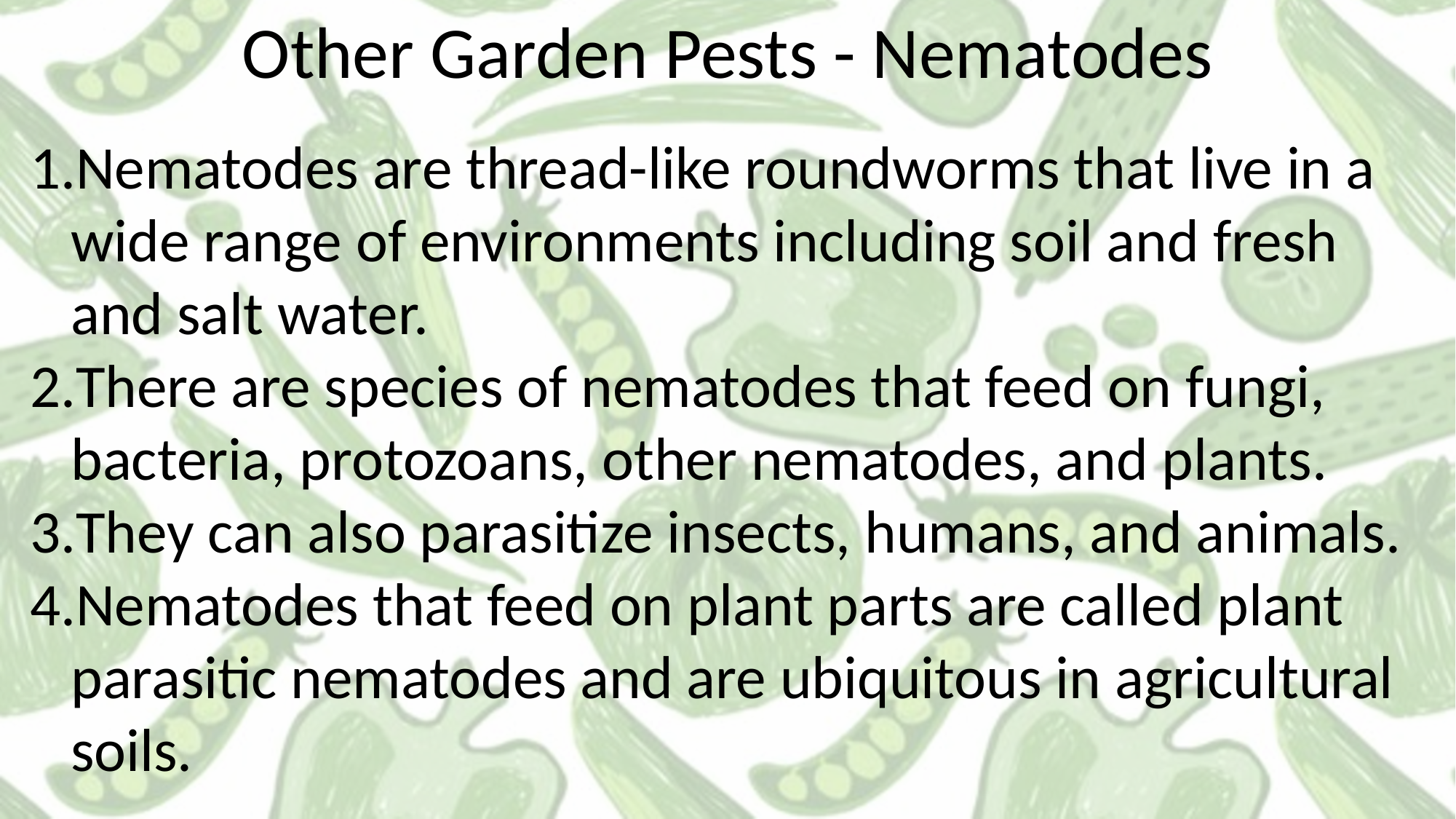

Other Garden Pests - Nematodes
Nematodes are thread-like roundworms that live in a wide range of environments including soil and fresh and salt water.
There are species of nematodes that feed on fungi, bacteria, protozoans, other nematodes, and plants.
They can also parasitize insects, humans, and animals.
Nematodes that feed on plant parts are called plant parasitic nematodes and are ubiquitous in agricultural soils.